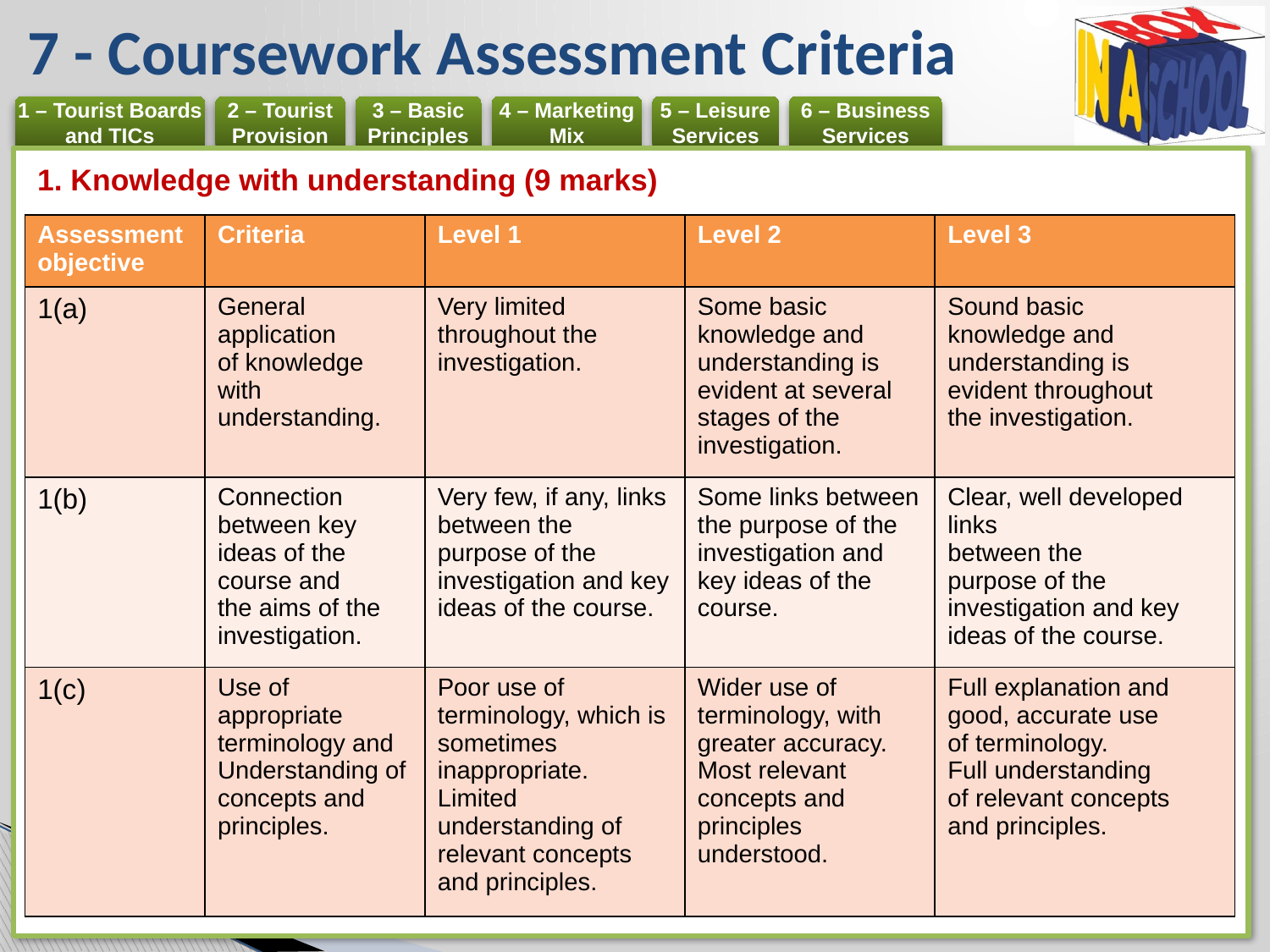

# 7 - Coursework Assessment Criteria
1. Knowledge with understanding (9 marks)
| Assessment objective | Criteria | Level 1 | Level 2 | Level 3 |
| --- | --- | --- | --- | --- |
| 1(a) | General application of knowledge with understanding. | Very limited throughout the investigation. | Some basic knowledge and understanding is evident at several stages of the investigation. | Sound basic knowledge and understanding is evident throughout the investigation. |
| 1(b) | Connection between key ideas of the course and the aims of the investigation. | Very few, if any, links between the purpose of the investigation and key ideas of the course. | Some links between the purpose of the investigation and key ideas of the course. | Clear, well developed links between the purpose of the investigation and key ideas of the course. |
| 1(c) | Use of appropriate terminology and Understanding of concepts and principles. | Poor use of terminology, which is sometimes inappropriate. Limited understanding of relevant concepts and principles. | Wider use of terminology, with greater accuracy. Most relevant concepts and principles understood. | Full explanation and good, accurate use of terminology. Full understanding of relevant concepts and principles. |